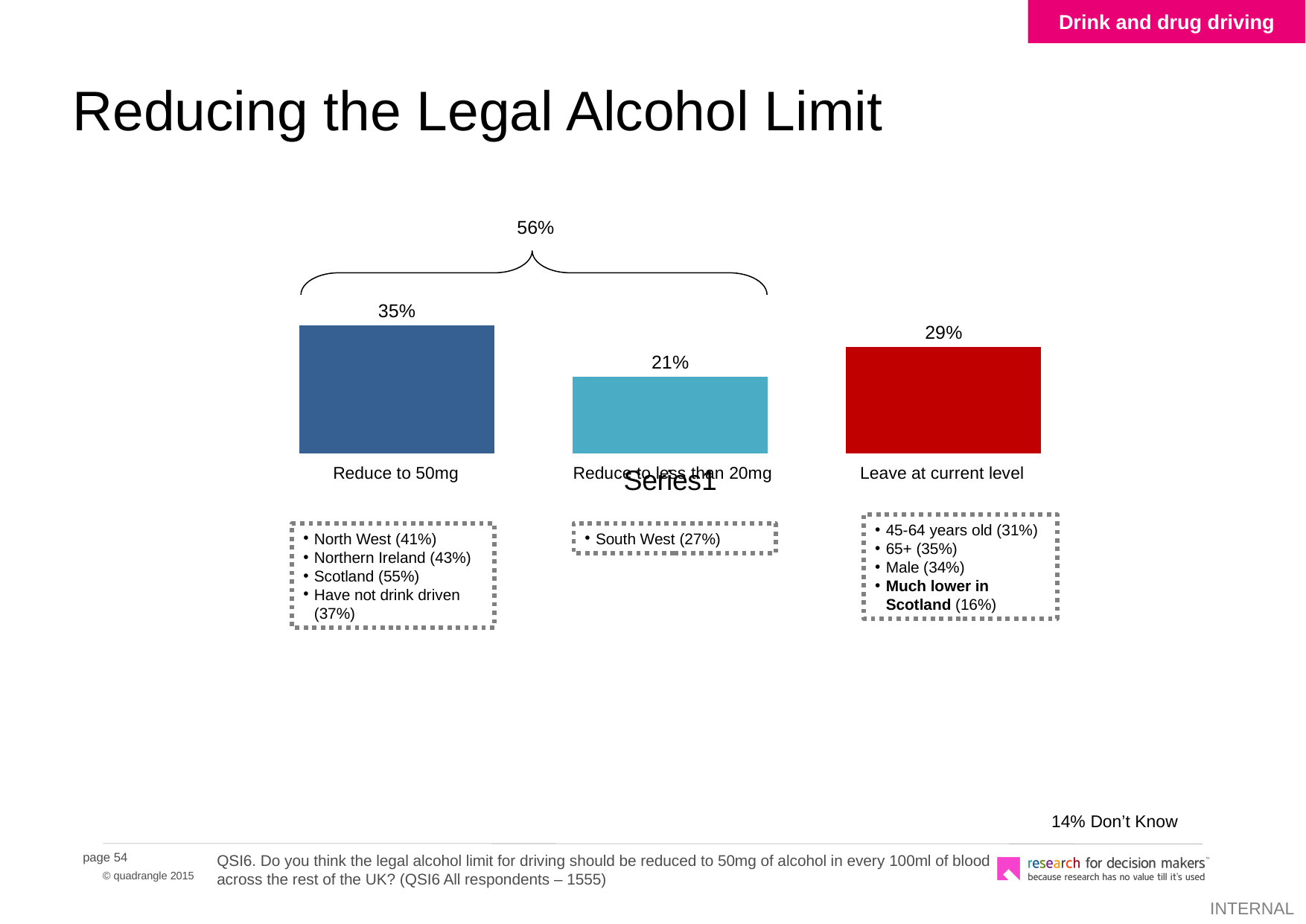

Drink and drug driving

Reducing the Legal Alcohol Limit
56%

### Chart

| Category | Yes - Reduce | Leave at current level | Reduce further to 20mg |
|---|---|---|---|
|  | 0.3500000000000003 | 0.21000000000000021 | 0.2900000000000003 |
Reduce to 50mg
Reduce to less than 20mg
Leave at current level
45-64 years old (31%)
65+ (35%)
Male (34%)
Much lower in Scotland (16%)
North West (41%)
Northern Ireland (43%)
Scotland (55%)
Have not drink driven (37%)
South West (27%)
14% Don’t Know
QSI6. Do you think the legal alcohol limit for driving should be reduced to 50mg of alcohol in every 100ml of blood across the rest of the UK? (QSI6 All respondents – 1555)